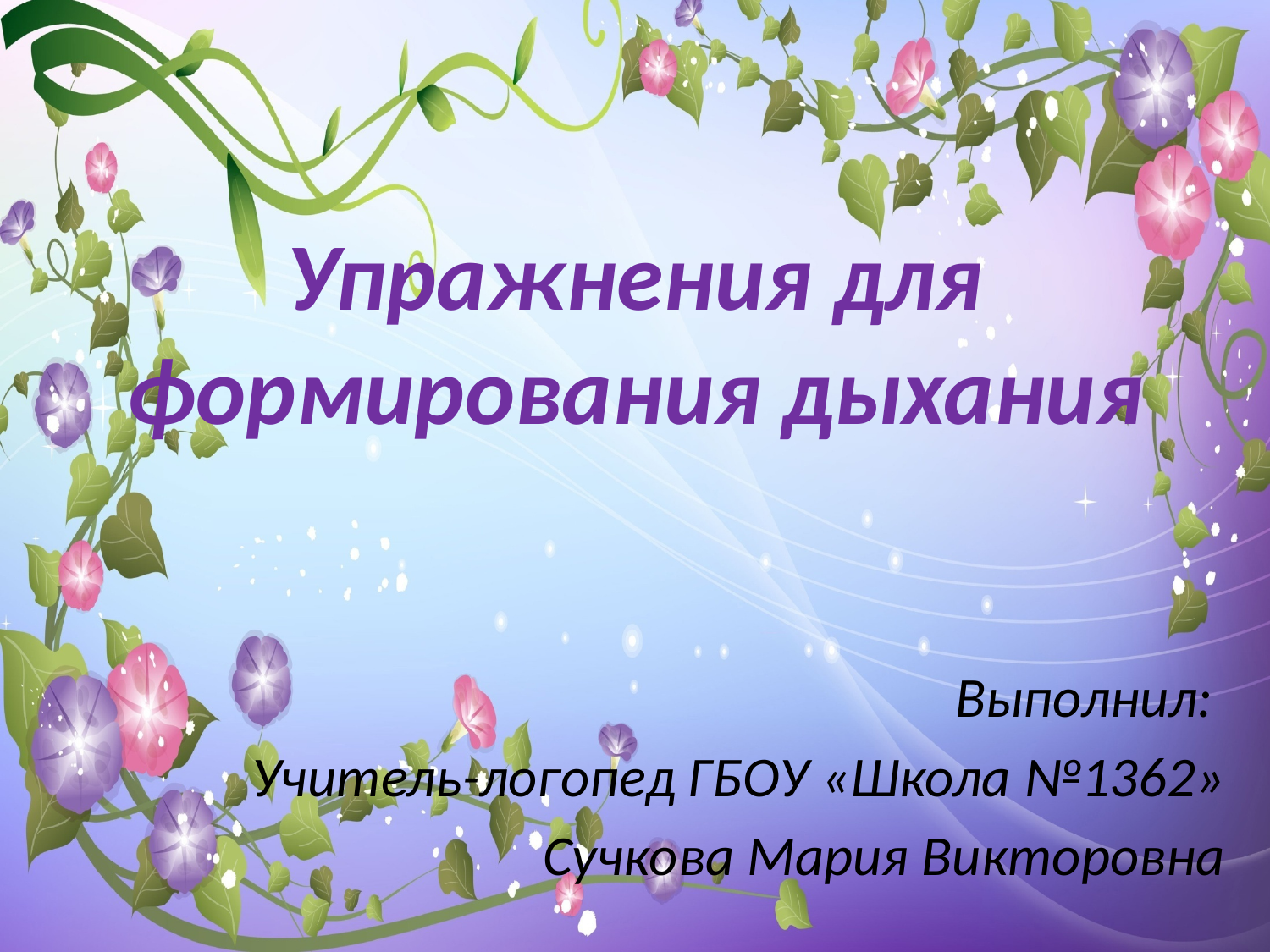

# Упражнения для формирования дыхания
Выполнил:
Учитель-логопед ГБОУ «Школа №1362»
Сучкова Мария Викторовна